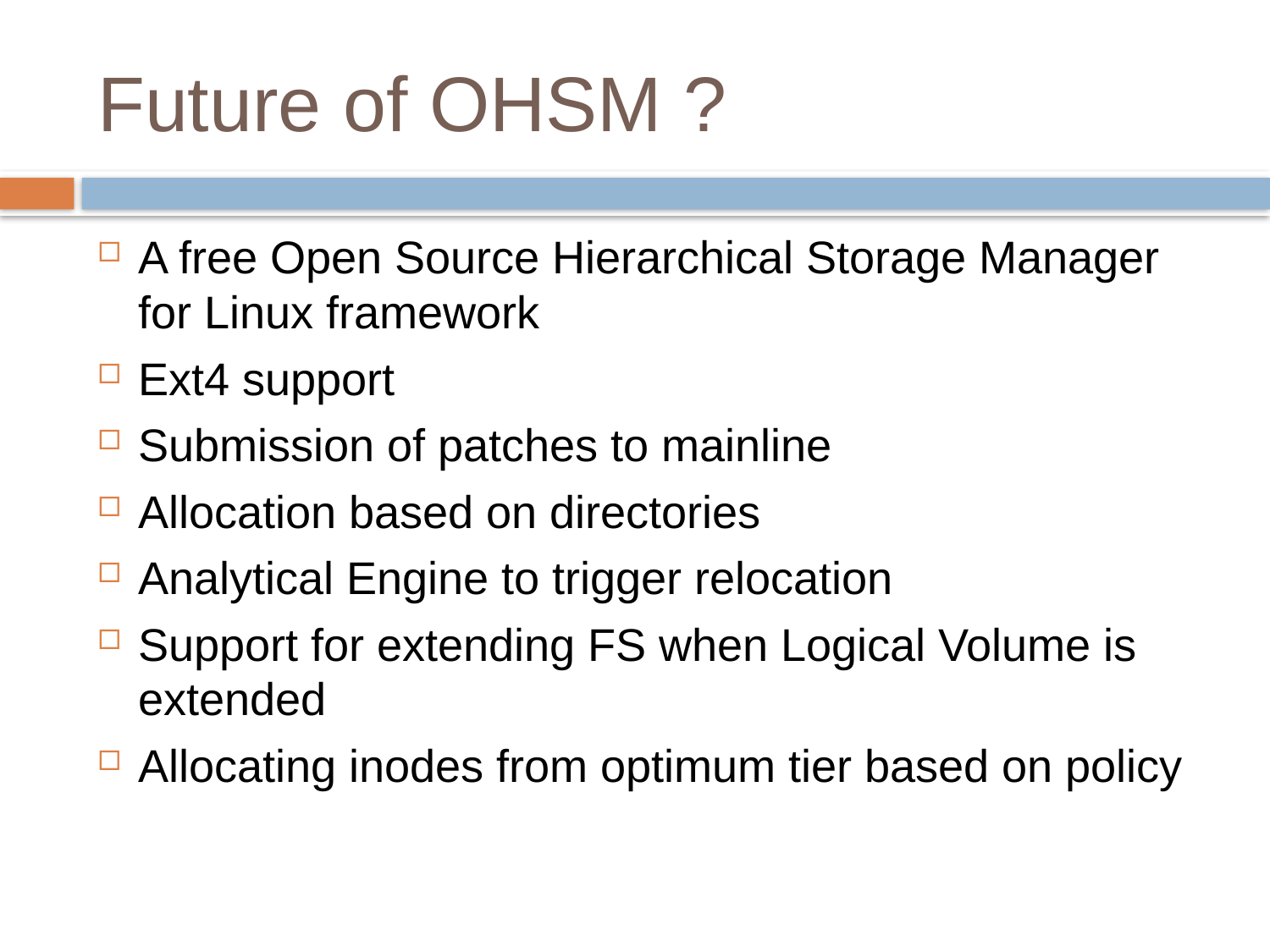

# Future of OHSM ?
A free Open Source Hierarchical Storage Manager for Linux framework
Ext4 support
Submission of patches to mainline
Allocation based on directories
Analytical Engine to trigger relocation
Support for extending FS when Logical Volume is extended
Allocating inodes from optimum tier based on policy